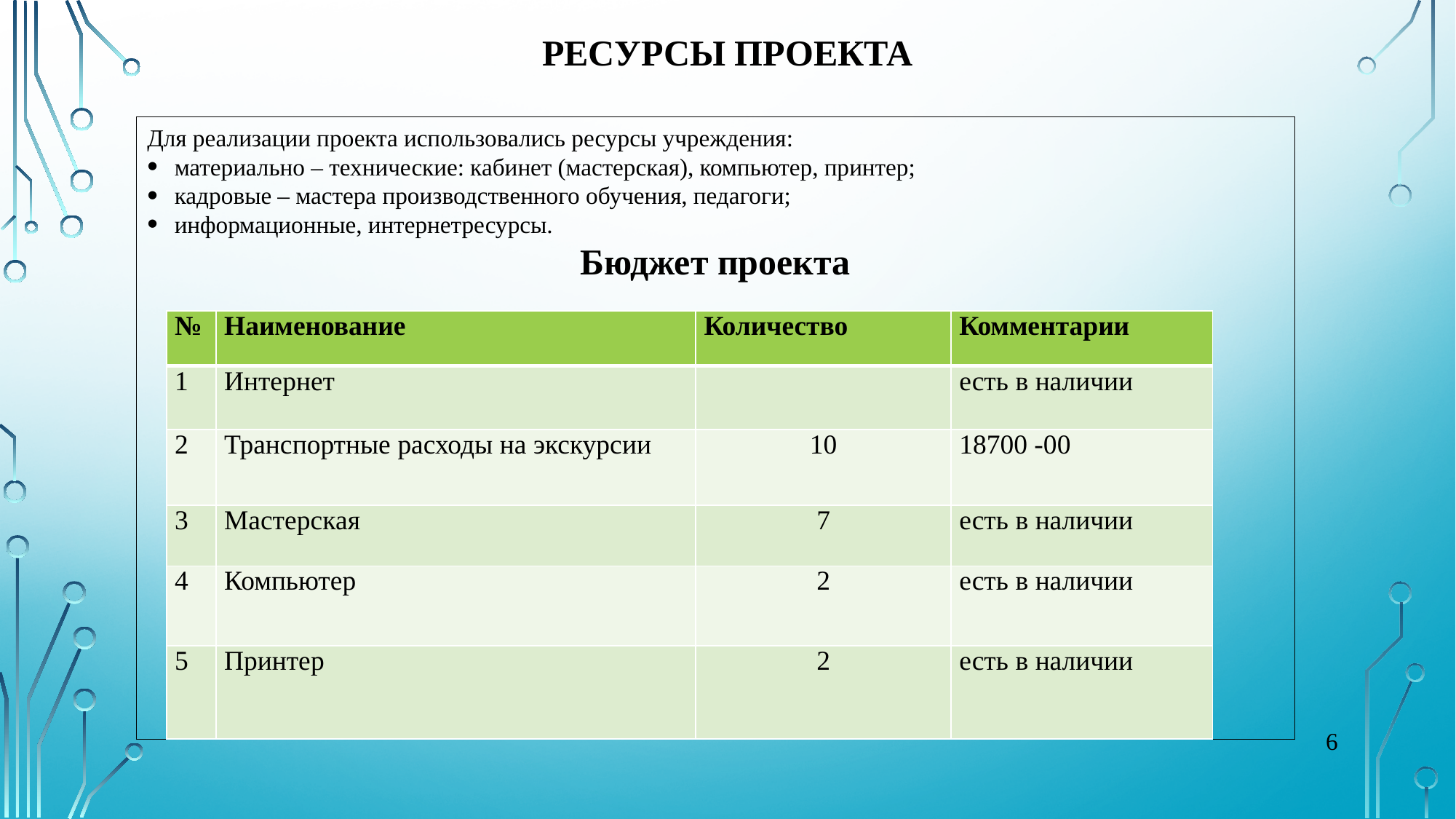

# Ресурсы проекта
Для реализации проекта использовались ресурсы учреждения:
материально – технические: кабинет (мастерская), компьютер, принтер;
кадровые – мастера производственного обучения, педагоги;
информационные, интернетресурсы.
Бюджет проекта
| № | Наименование | Количество | Комментарии |
| --- | --- | --- | --- |
| 1 | Интернет |  | есть в наличии |
| 2 | Транспортные расходы на экскурсии | 10 | 18700 -00 |
| 3 | Мастерская | 7 | есть в наличии |
| 4 | Компьютер | 2 | есть в наличии |
| 5 | Принтер | 2 | есть в наличии |
6